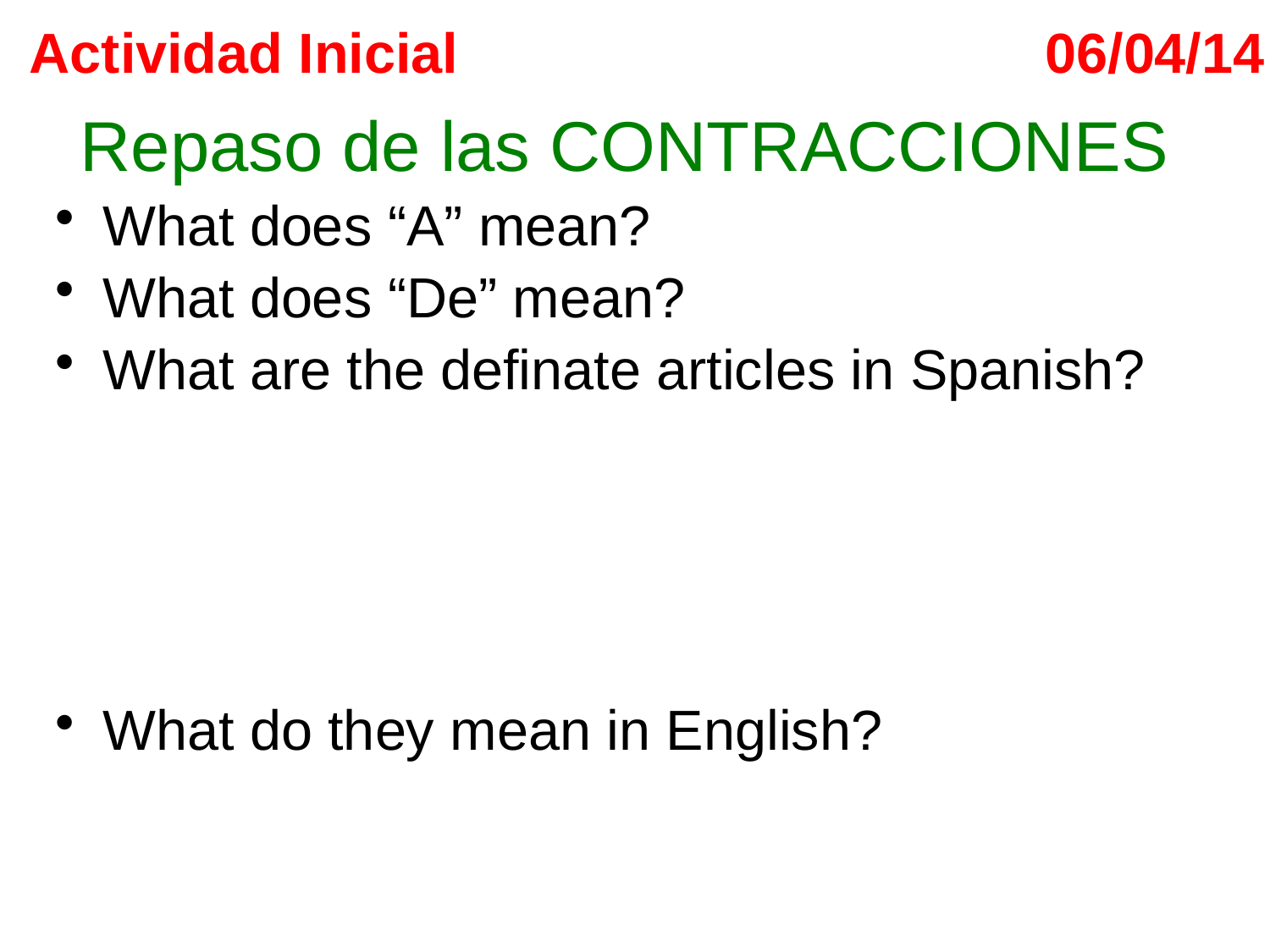

Actividad Inicial					06/04/14
# Repaso de las CONTRACCIONES
What does “A” mean?
What does “De” mean?
What are the definate articles in Spanish?

What do they mean in English?